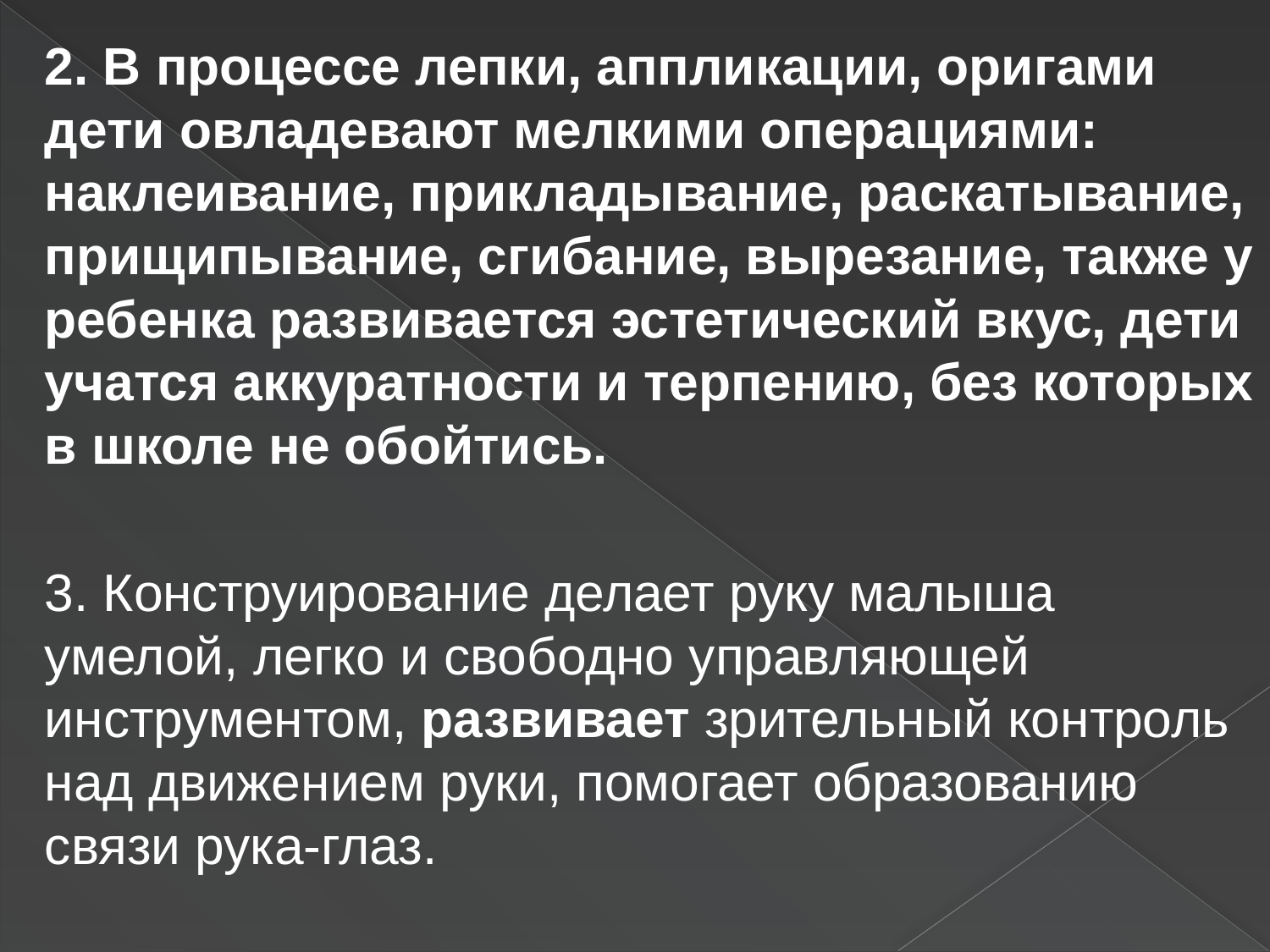

2. В процессе лепки, аппликации, оригами дети овладевают мелкими операциями: наклеивание, прикладывание, раскатывание, прищипывание, сгибание, вырезание, также у ребенка развивается эстетический вкус, дети учатся аккуратности и терпению, без которых в школе не обойтись.

3. Конструирование делает руку малыша умелой, легко и свободно управляющей инструментом, развивает зрительный контроль над движением руки, помогает образованию связи рука-глаз.